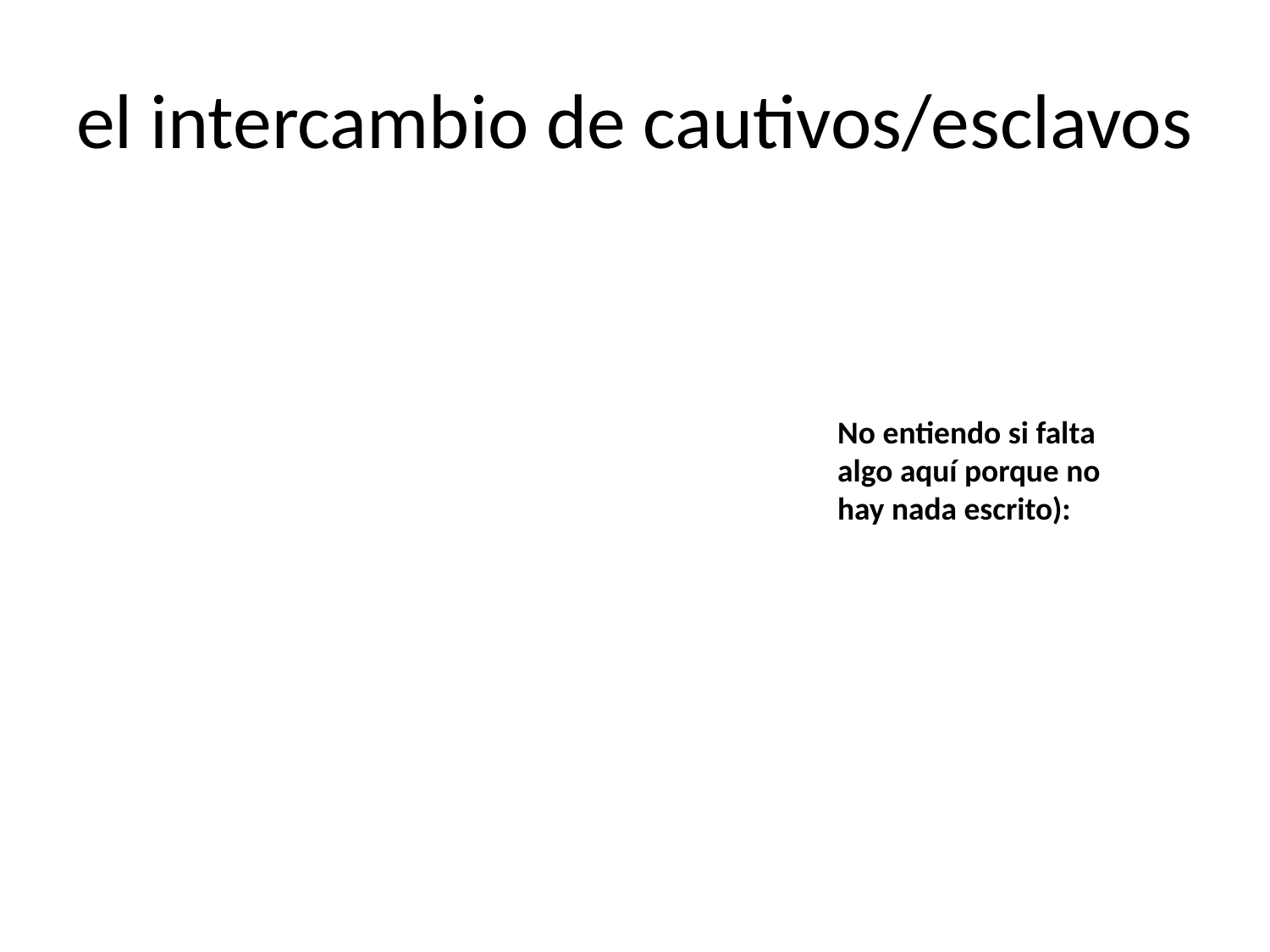

# el intercambio de cautivos/esclavos
No entiendo si falta algo aquí porque no hay nada escrito):